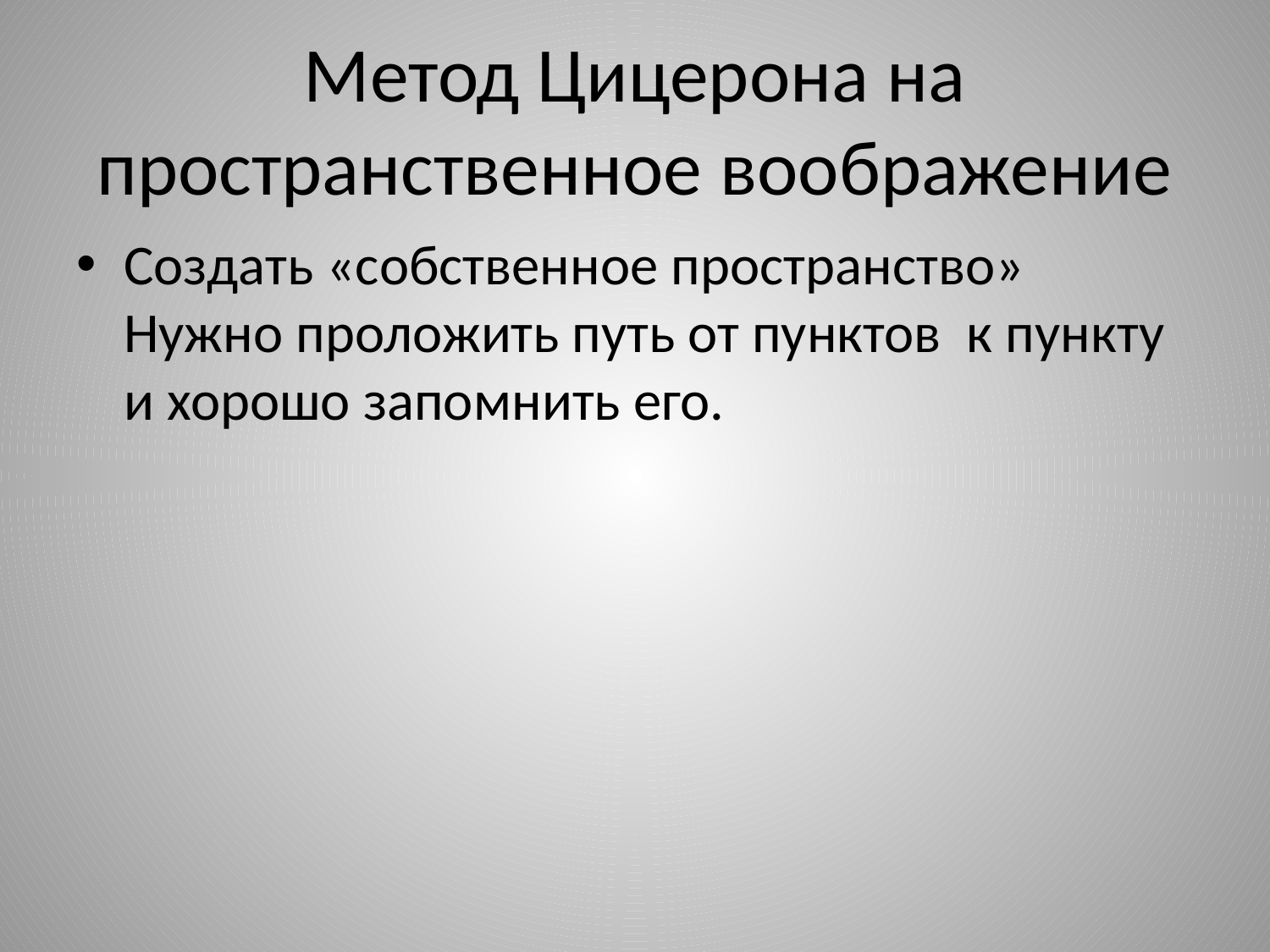

# Метод Цицерона на пространственное воображение
Создать «собственное пространство» Нужно проложить путь от пунктов  к пункту и хорошо запомнить его.